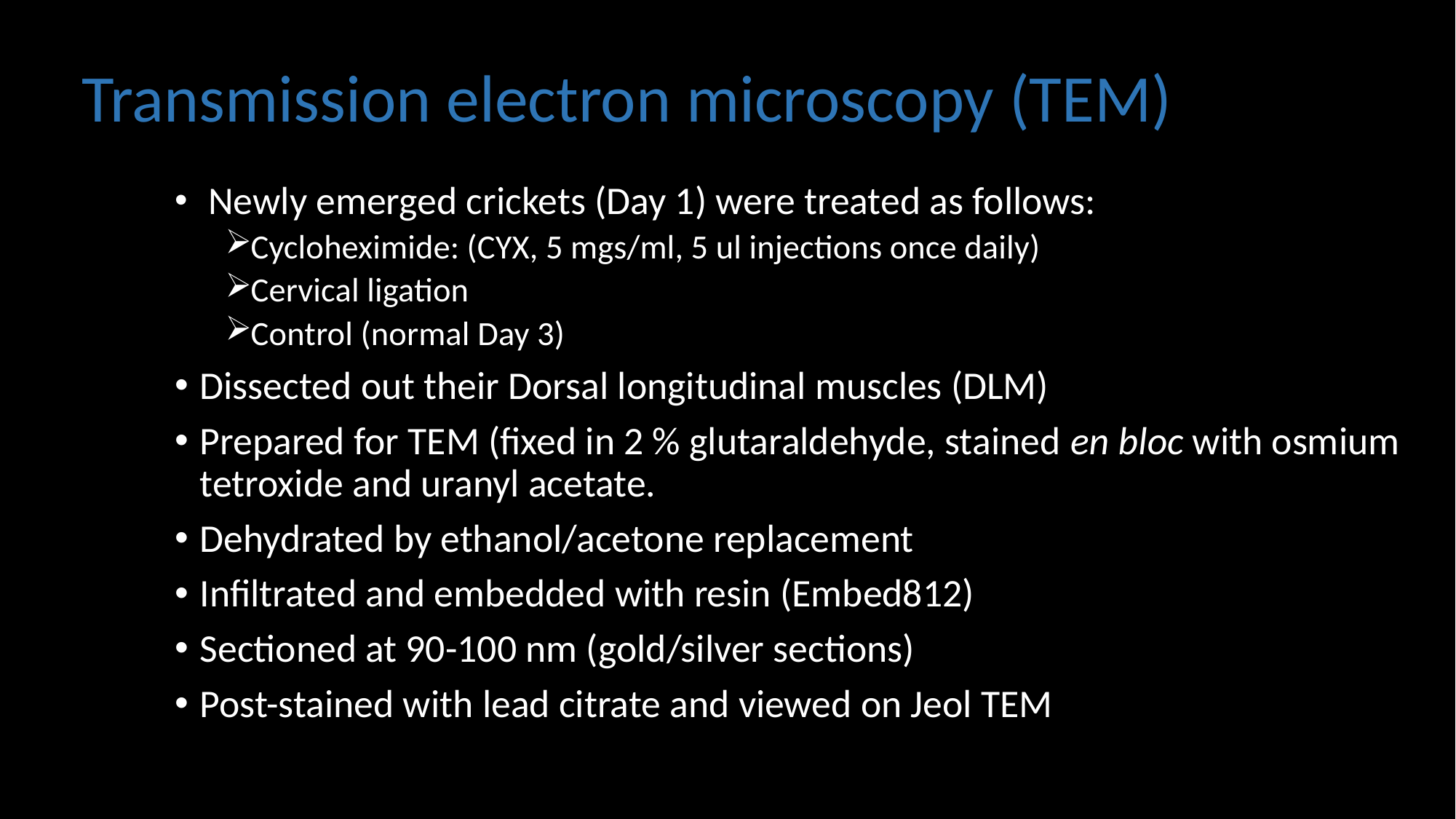

# Transmission electron microscopy (TEM)
 Newly emerged crickets (Day 1) were treated as follows:
Cycloheximide: (CYX, 5 mgs/ml, 5 ul injections once daily)
Cervical ligation
Control (normal Day 3)
Dissected out their Dorsal longitudinal muscles (DLM)
Prepared for TEM (fixed in 2 % glutaraldehyde, stained en bloc with osmium tetroxide and uranyl acetate.
Dehydrated by ethanol/acetone replacement
Infiltrated and embedded with resin (Embed812)
Sectioned at 90-100 nm (gold/silver sections)
Post-stained with lead citrate and viewed on Jeol TEM